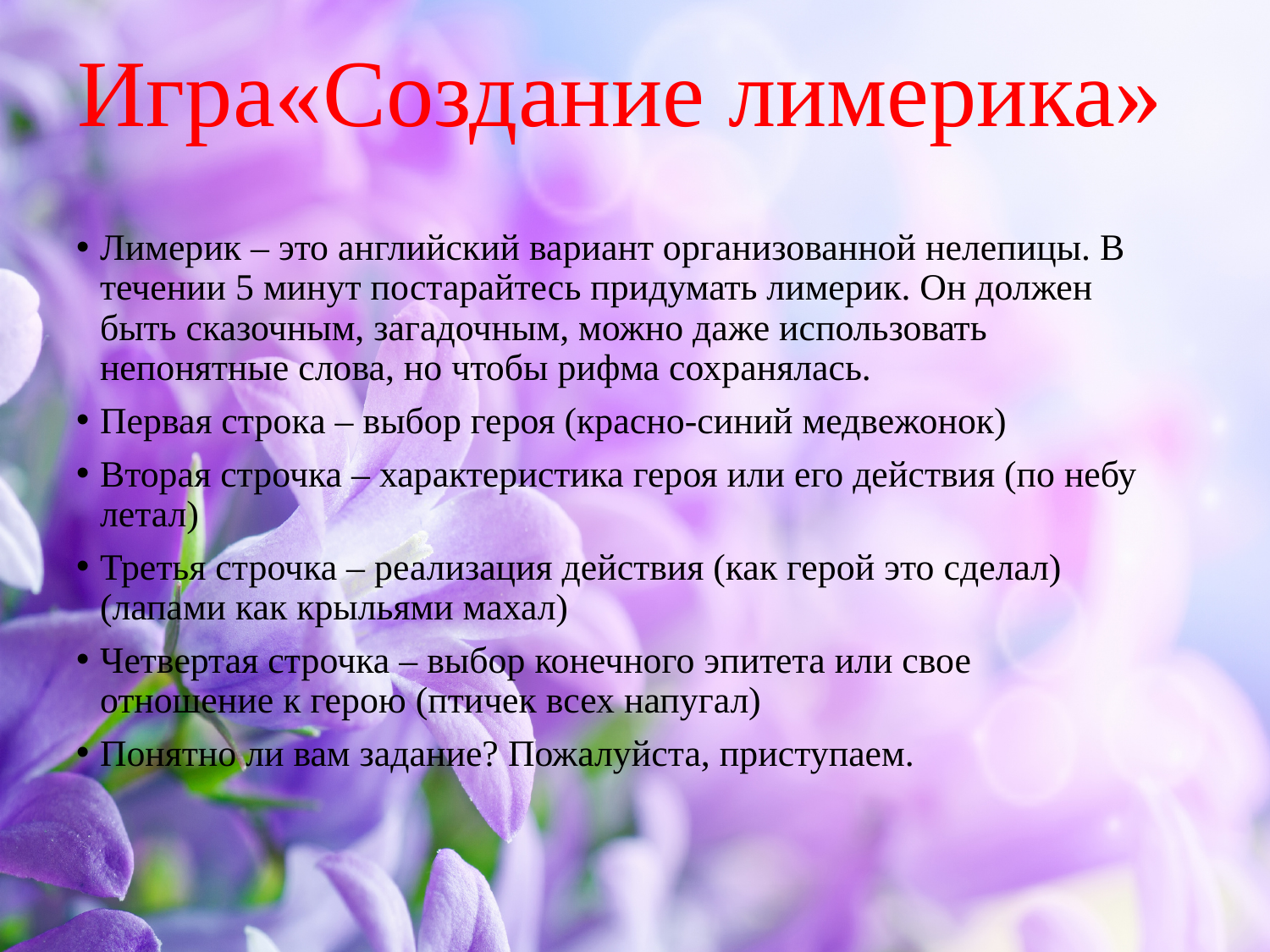

# Игра«Создание лимерика»
Лимерик – это английский вариант организованной нелепицы. В течении 5 минут постарайтесь придумать лимерик. Он должен быть сказочным, загадочным, можно даже использовать непонятные слова, но чтобы рифма сохранялась.
Первая строка – выбор героя (красно-синий медвежонок)
Вторая строчка – характеристика героя или его действия (по небу летал)
Третья строчка – реализация действия (как герой это сделал) (лапами как крыльями махал)
Четвертая строчка – выбор конечного эпитета или свое отношение к герою (птичек всех напугал)
Понятно ли вам задание? Пожалуйста, приступаем.